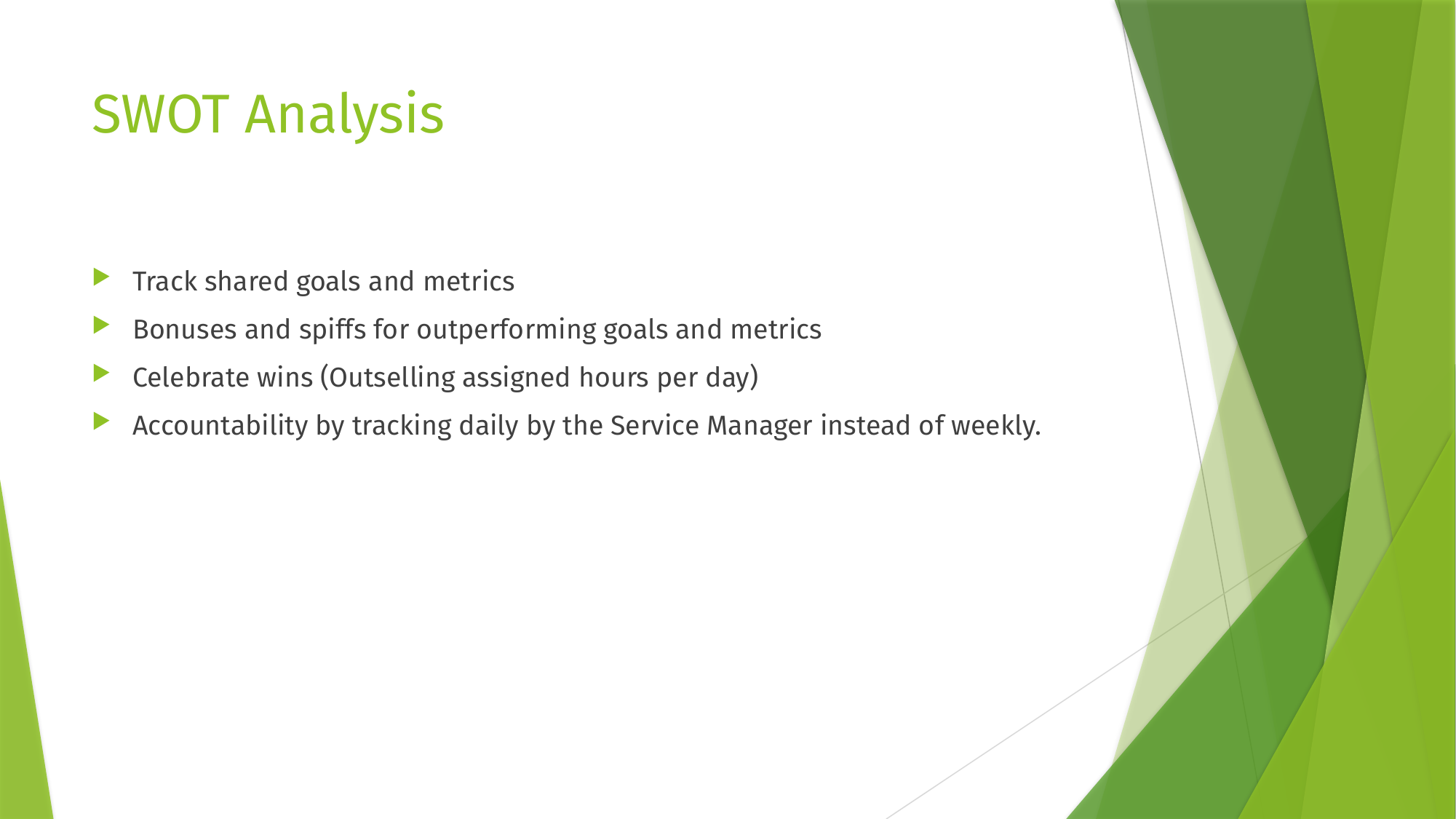

# SWOT Analysis
Track shared goals and metrics
Bonuses and spiffs for outperforming goals and metrics
Celebrate wins (Outselling assigned hours per day)
Accountability by tracking daily by the Service Manager instead of weekly.